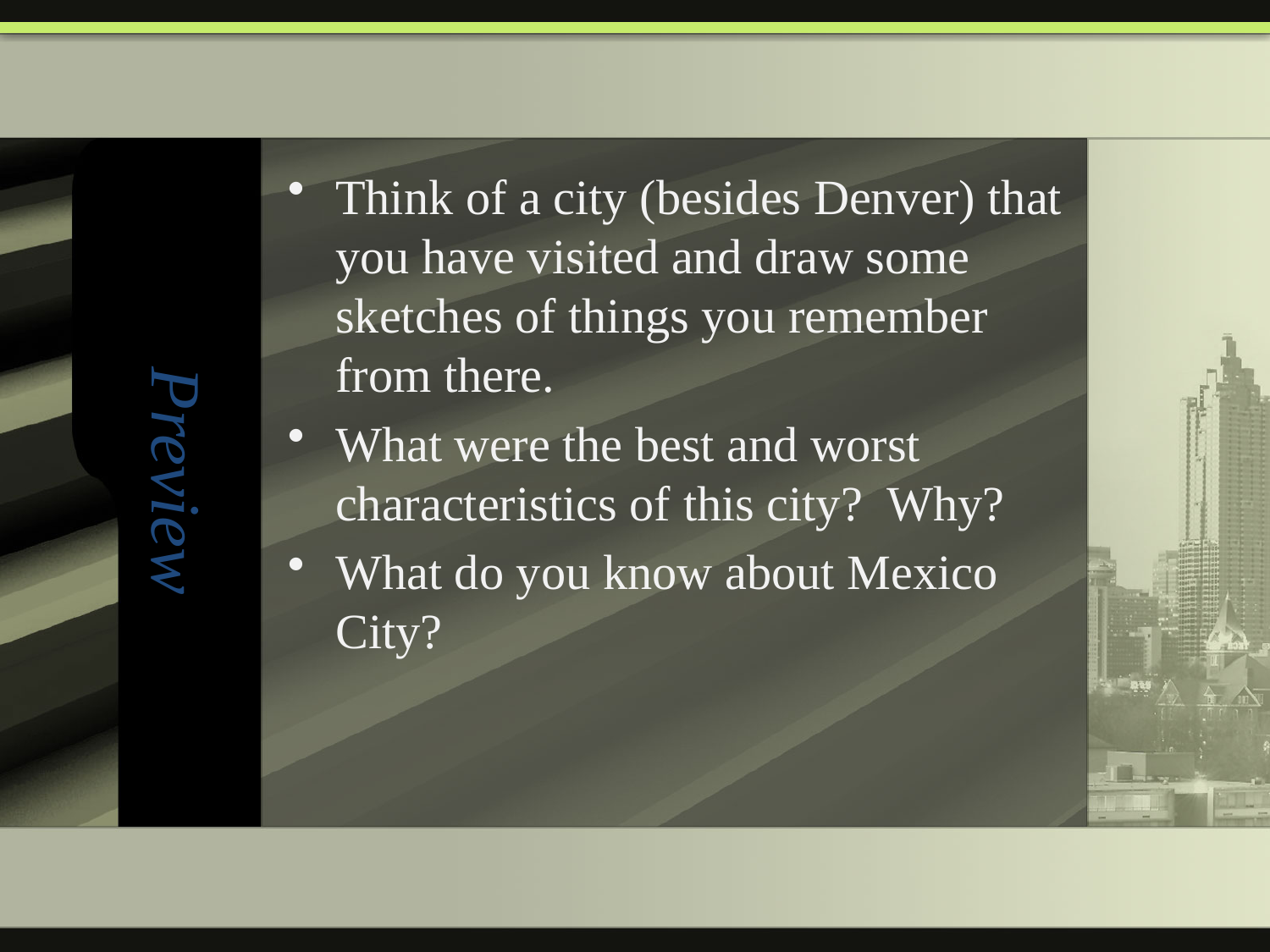

# Preview
Think of a city (besides Denver) that you have visited and draw some sketches of things you remember from there.
What were the best and worst characteristics of this city?  Why?
What do you know about Mexico City?